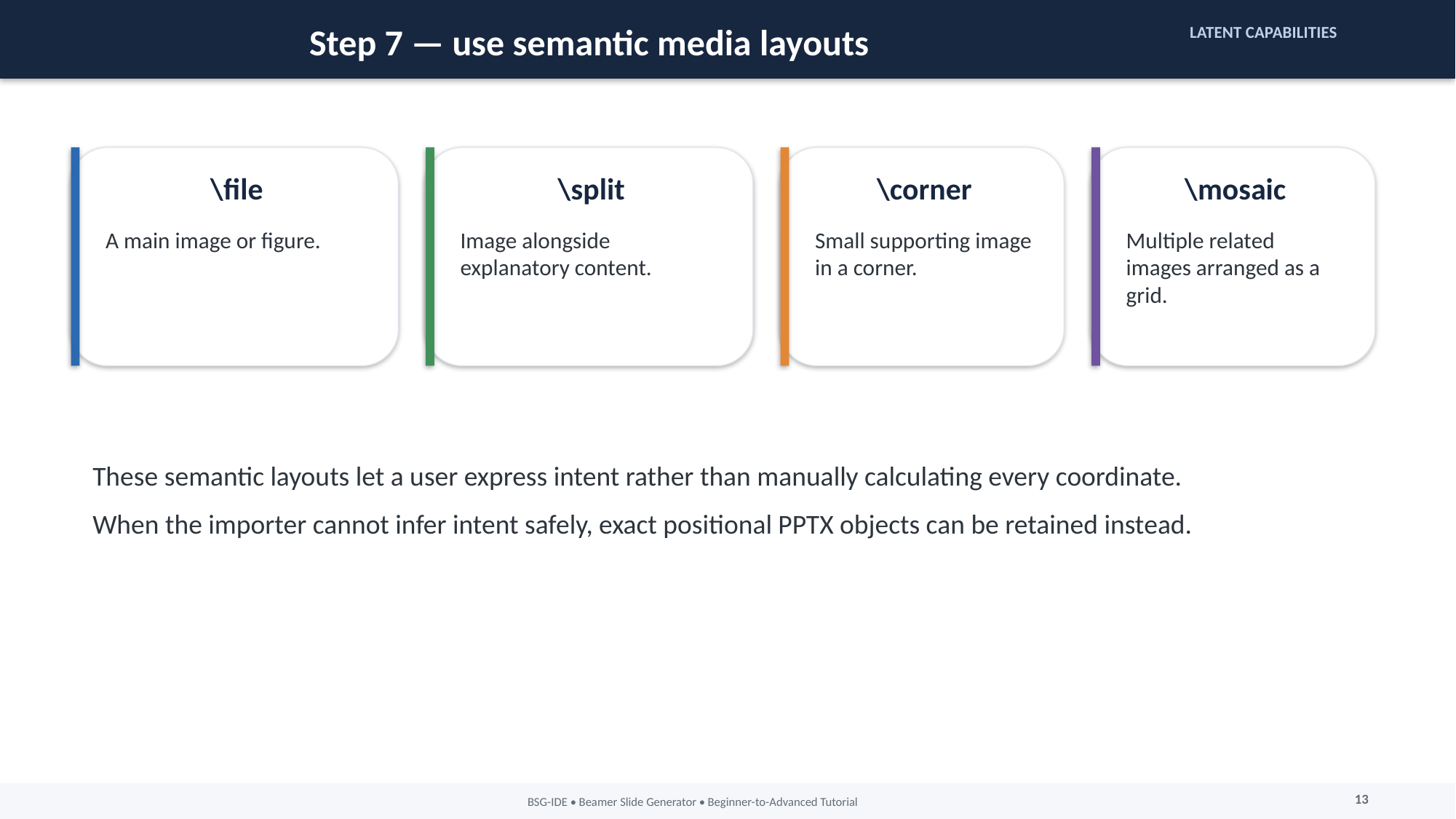

Step 7 — use semantic media layouts
LATENT CAPABILITIES

\file
\split
\corner
\mosaic
A main image or figure.
Image alongside explanatory content.
Small supporting image in a corner.
Multiple related images arranged as a grid.
These semantic layouts let a user express intent rather than manually calculating every coordinate.
When the importer cannot infer intent safely, exact positional PPTX objects can be retained instead.

13
BSG-IDE • Beamer Slide Generator • Beginner-to-Advanced Tutorial